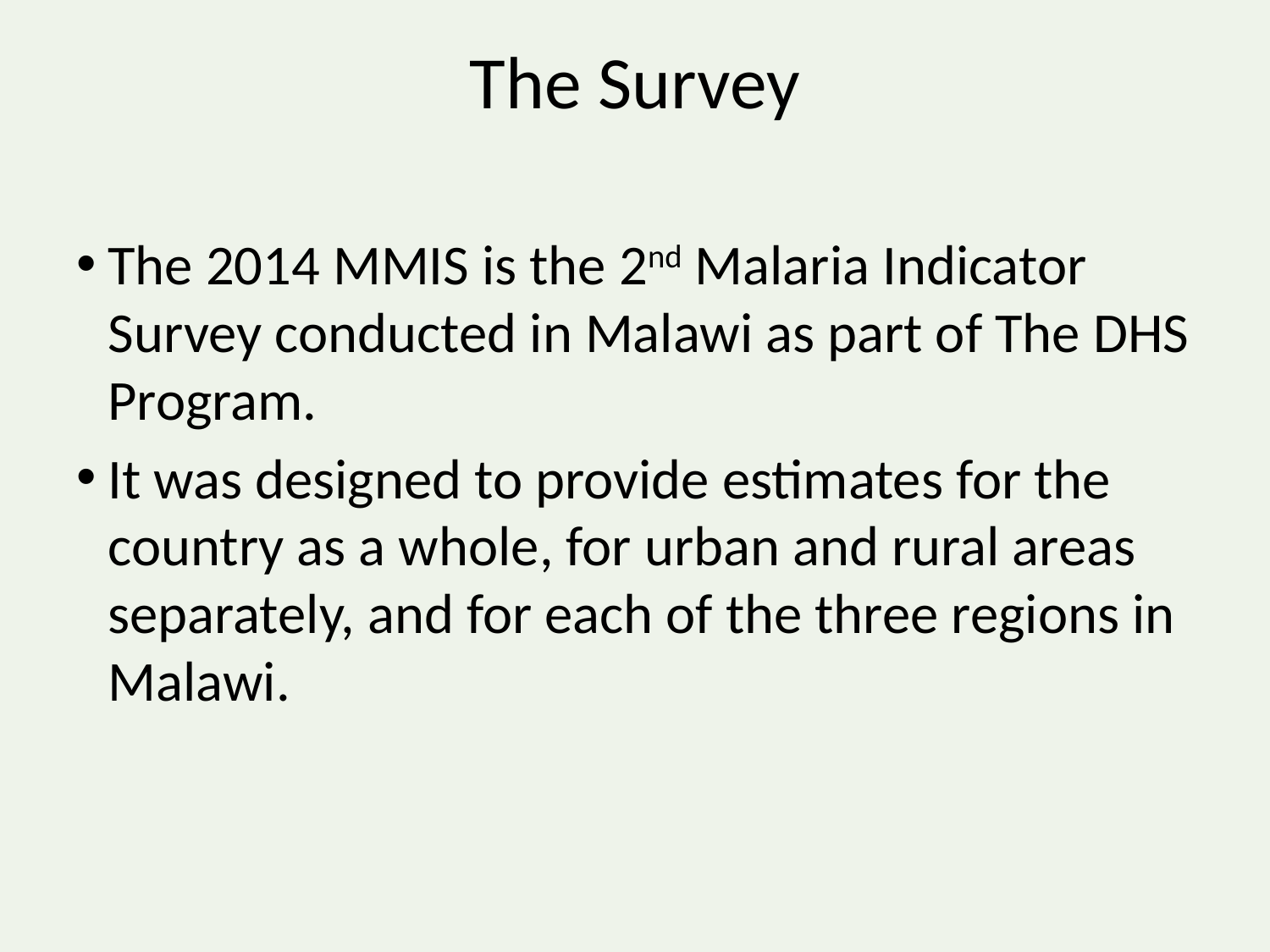

# The Survey
The 2014 MMIS is the 2nd Malaria Indicator Survey conducted in Malawi as part of The DHS Program.
It was designed to provide estimates for the country as a whole, for urban and rural areas separately, and for each of the three regions in Malawi.